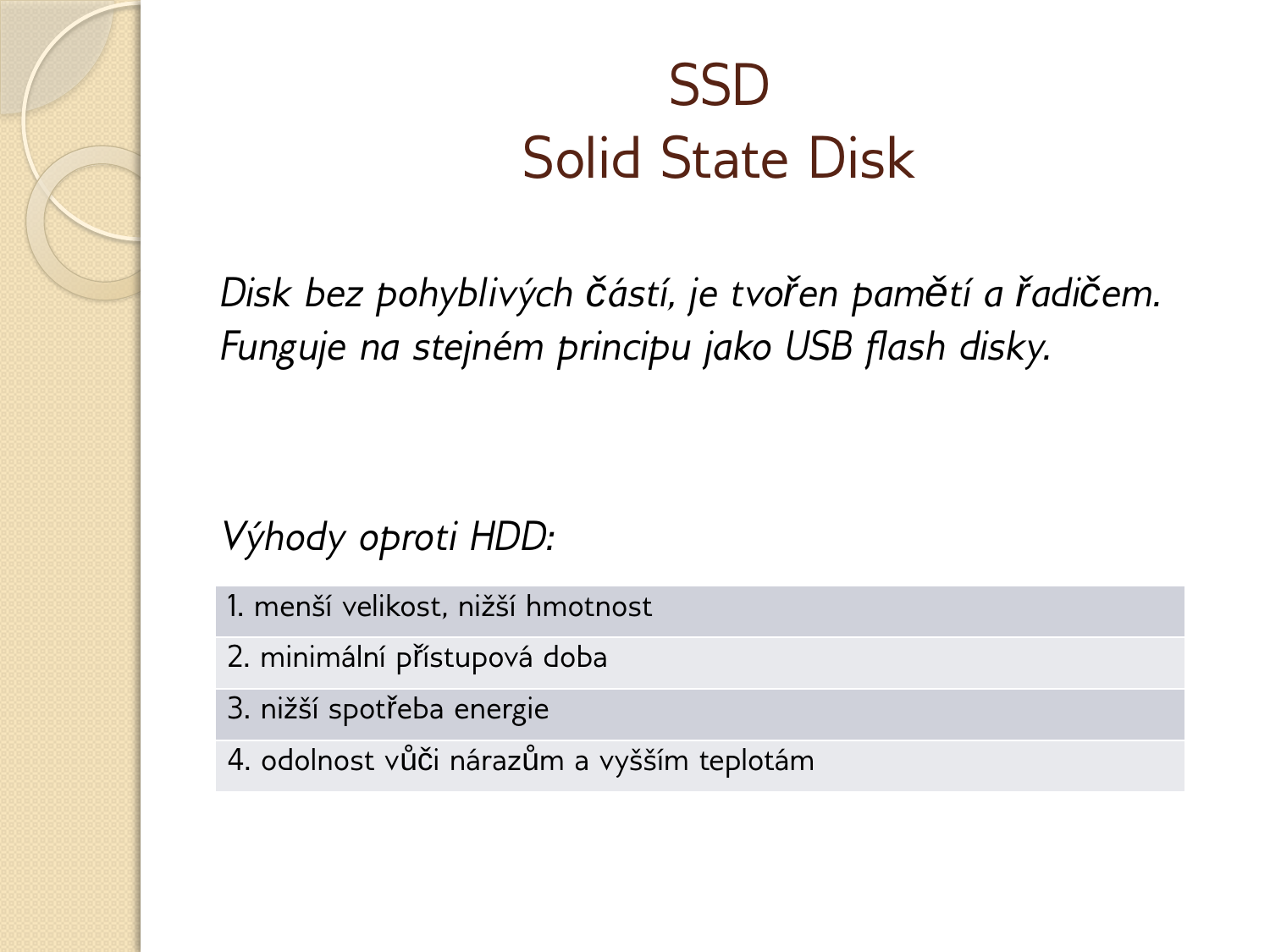

# SSD Solid State Disk
Disk bez pohyblivých částí, je tvořen pamětí a řadičem. Funguje na stejném principu jako USB flash disky.

Výhody oproti HDD:
| 1. menší velikost, nižší hmotnost |
| --- |
| 2. minimální přístupová doba |
| 3. nižší spotřeba energie |
| 4. odolnost vůči nárazům a vyšším teplotám |